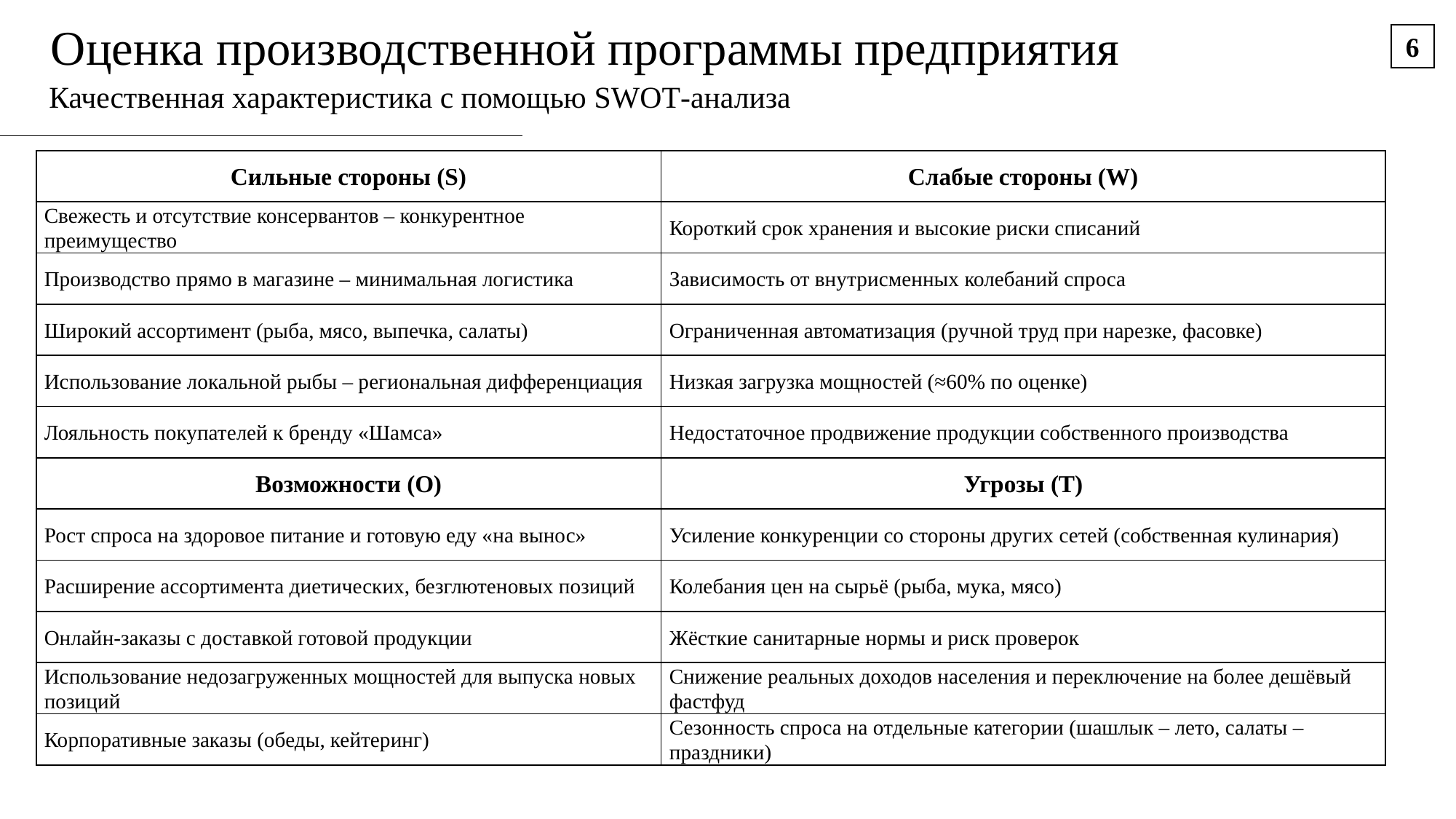

Оценка производственной программы предприятия
6
Качественная характеристика с помощью SWOT-анализа
| Сильные стороны (S) | Слабые стороны (W) |
| --- | --- |
| Свежесть и отсутствие консервантов – конкурентное преимущество | Короткий срок хранения и высокие риски списаний |
| Производство прямо в магазине – минимальная логистика | Зависимость от внутрисменных колебаний спроса |
| Широкий ассортимент (рыба, мясо, выпечка, салаты) | Ограниченная автоматизация (ручной труд при нарезке, фасовке) |
| Использование локальной рыбы – региональная дифференциация | Низкая загрузка мощностей (≈60% по оценке) |
| Лояльность покупателей к бренду «Шамса» | Недостаточное продвижение продукции собственного производства |
| Возможности (O) | Угрозы (T) |
| Рост спроса на здоровое питание и готовую еду «на вынос» | Усиление конкуренции со стороны других сетей (собственная кулинария) |
| Расширение ассортимента диетических, безглютеновых позиций | Колебания цен на сырьё (рыба, мука, мясо) |
| Онлайн-заказы с доставкой готовой продукции | Жёсткие санитарные нормы и риск проверок |
| Использование недозагруженных мощностей для выпуска новых позиций | Снижение реальных доходов населения и переключение на более дешёвый фастфуд |
| Корпоративные заказы (обеды, кейтеринг) | Сезонность спроса на отдельные категории (шашлык – лето, салаты – праздники) |